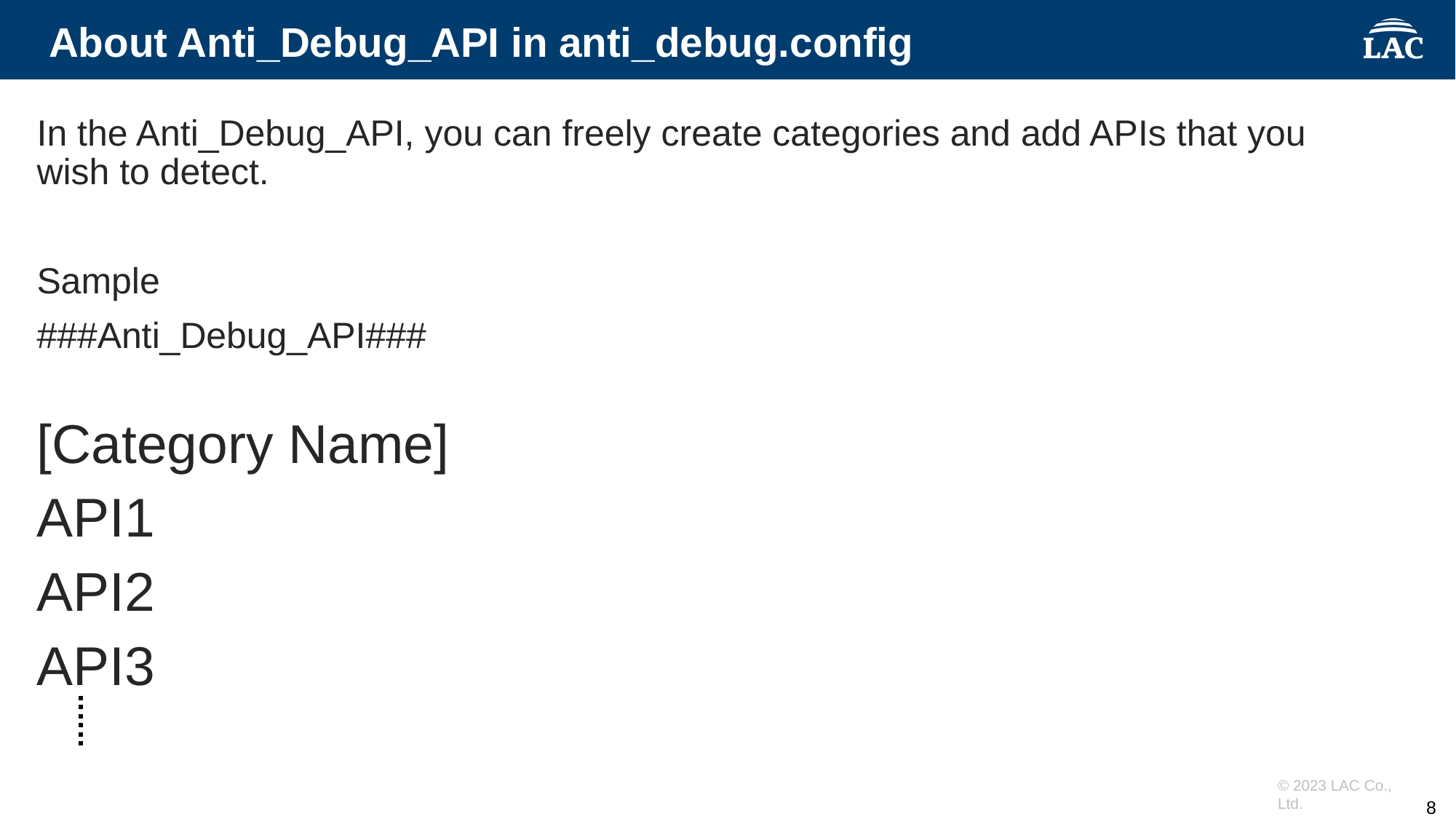

# About Anti_Debug_API in anti_debug.config
In the Anti_Debug_API, you can freely create categories and add APIs that you wish to detect.

Sample
###Anti_Debug_API###

[Category Name]
API1
API2
API3